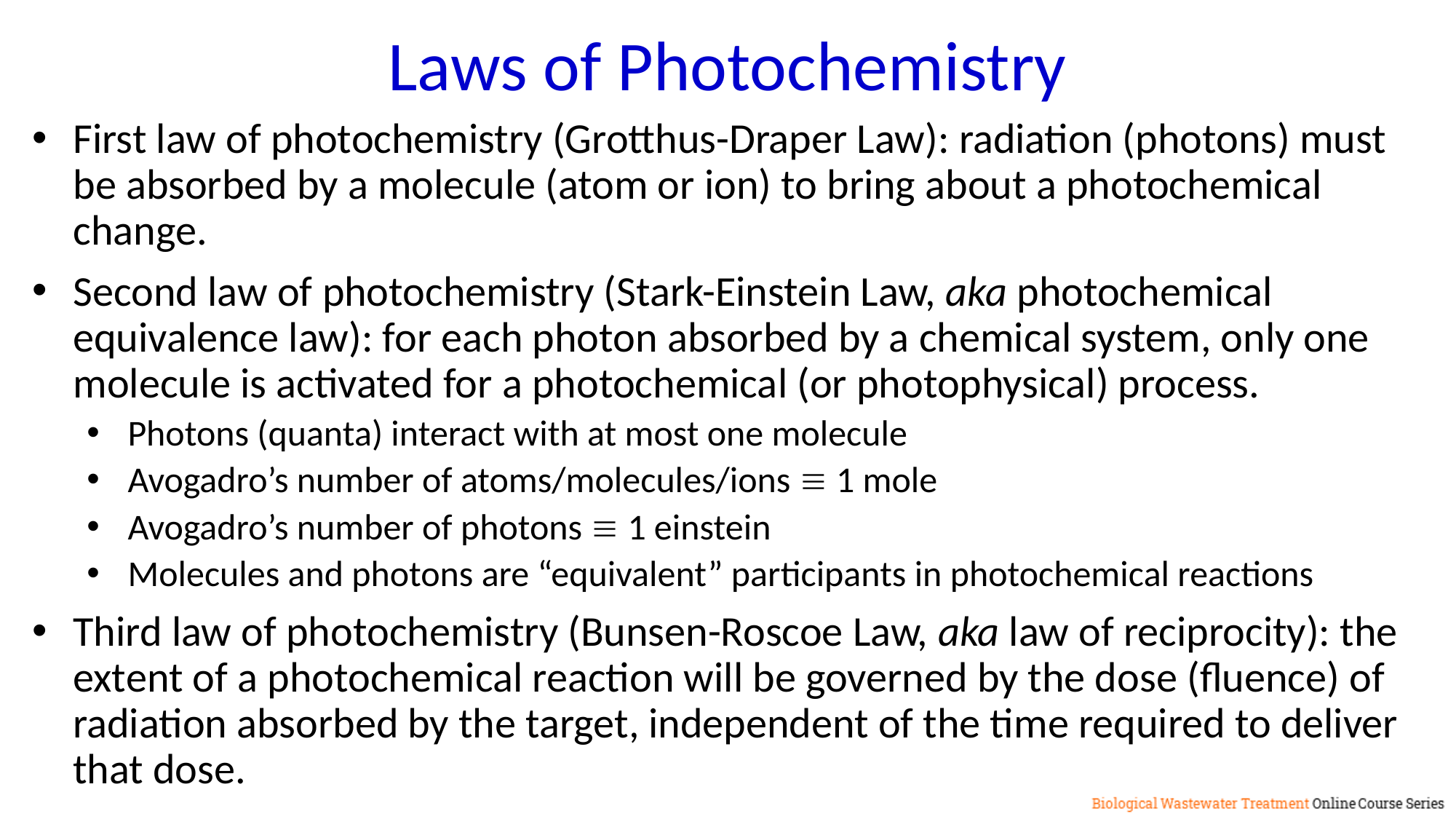

Laws of Photochemistry
First law of photochemistry (Grotthus-Draper Law): radiation (photons) must be absorbed by a molecule (atom or ion) to bring about a photochemical change.
Second law of photochemistry (Stark-Einstein Law, aka photochemical equivalence law): for each photon absorbed by a chemical system, only one molecule is activated for a photochemical (or photophysical) process.
Photons (quanta) interact with at most one molecule
Avogadro’s number of atoms/molecules/ions ≡ 1 mole
Avogadro’s number of photons ≡ 1 einstein
Molecules and photons are “equivalent” participants in photochemical reactions
Third law of photochemistry (Bunsen-Roscoe Law, aka law of reciprocity): the extent of a photochemical reaction will be governed by the dose (fluence) of radiation absorbed by the target, independent of the time required to deliver that dose.